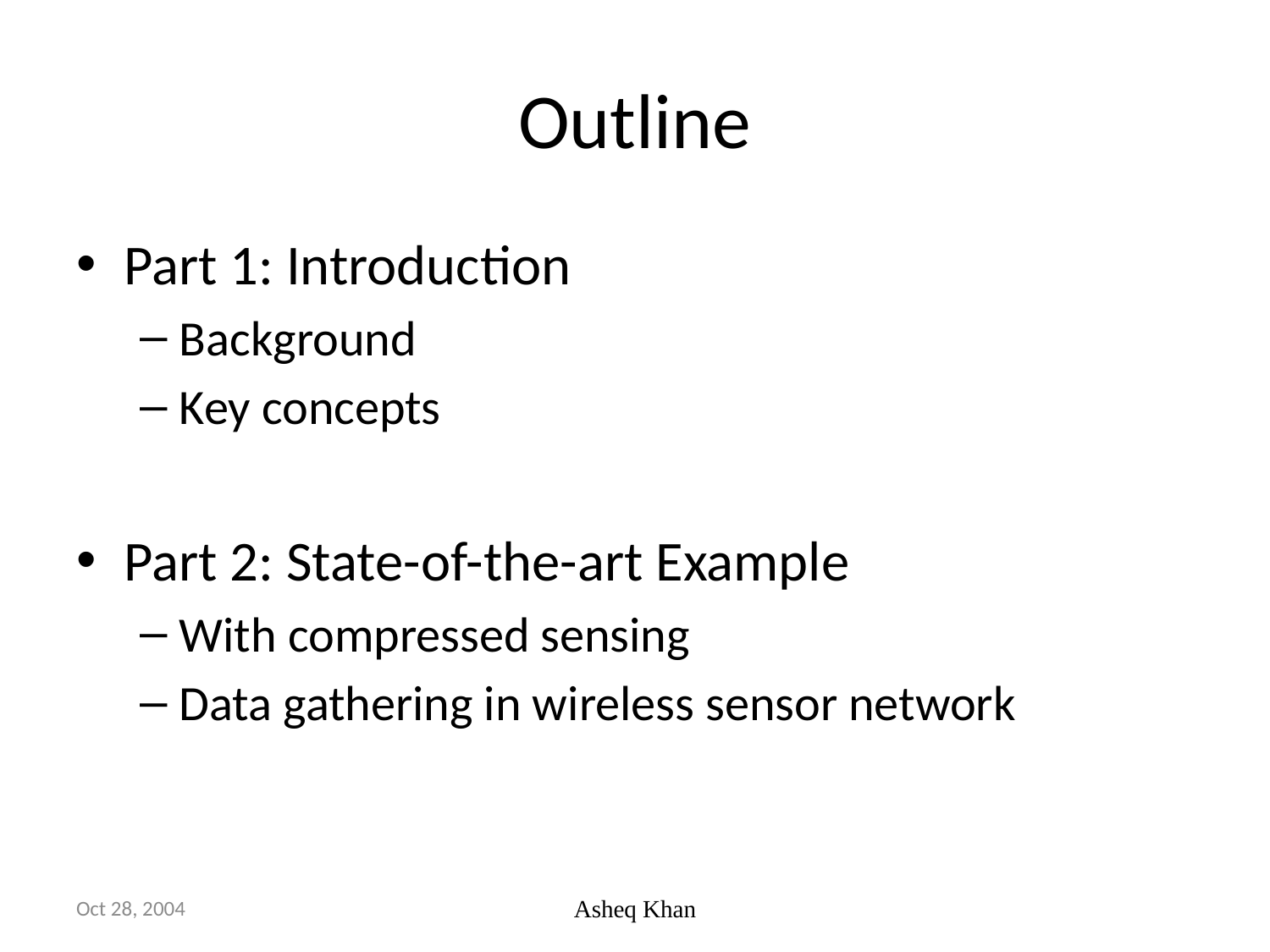

# Outline
Part 1: Introduction
Background
Key concepts

Part 2: State-of-the-art Example
With compressed sensing
Data gathering in wireless sensor network

Oct 28, 2004
Asheq Khan